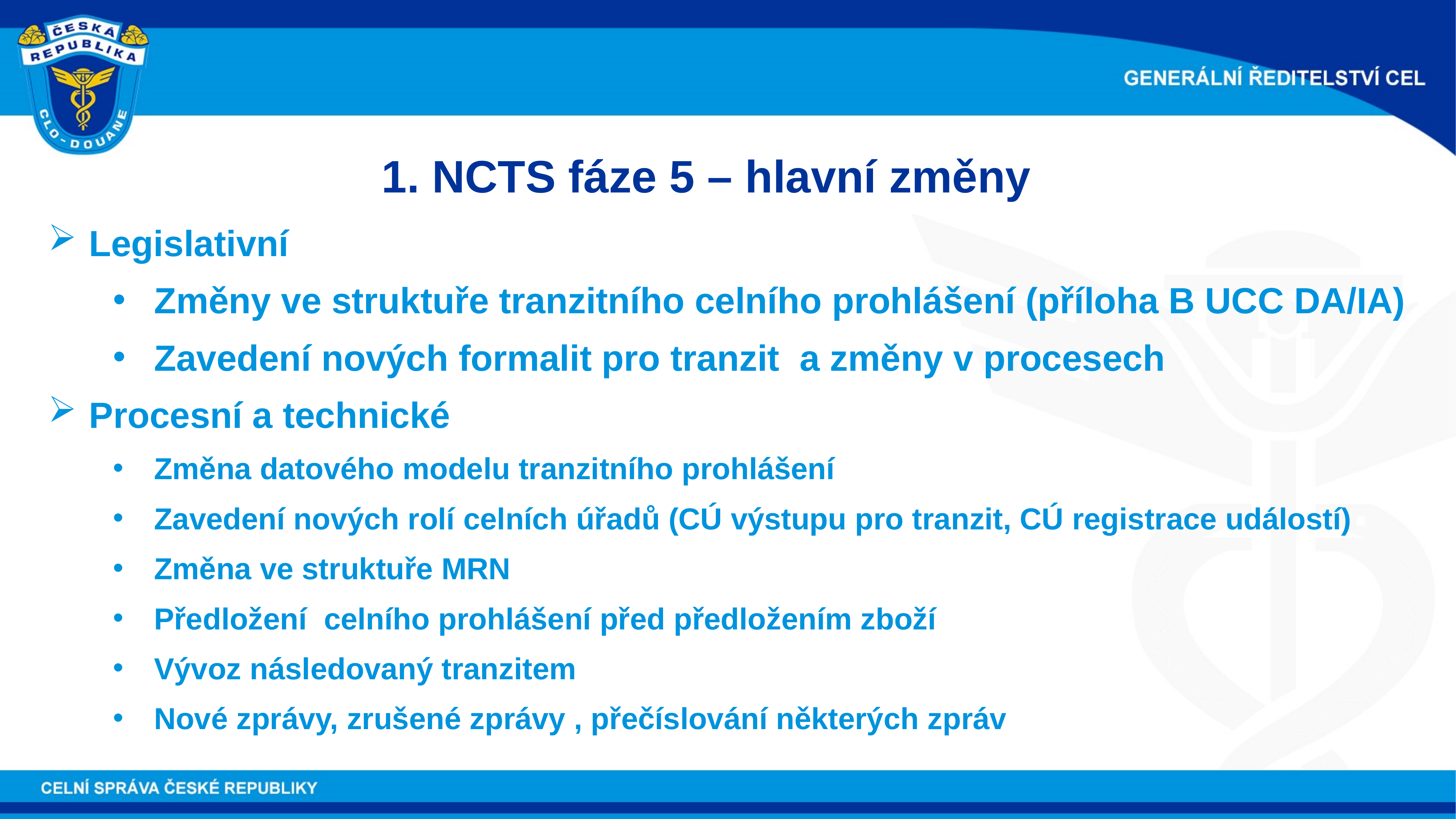

1. NCTS fáze 5 – hlavní změny
Legislativní
Změny ve struktuře tranzitního celního prohlášení (příloha B UCC DA/IA)
Zavedení nových formalit pro tranzit  a změny v procesech
Procesní a technické
Změna datového modelu tranzitního prohlášení
Zavedení nových rolí celních úřadů (CÚ výstupu pro tranzit, CÚ registrace událostí)
Změna ve struktuře MRN
Předložení  celního prohlášení před předložením zboží
Vývoz následovaný tranzitem
Nové zprávy, zrušené zprávy , přečíslování některých zpráv